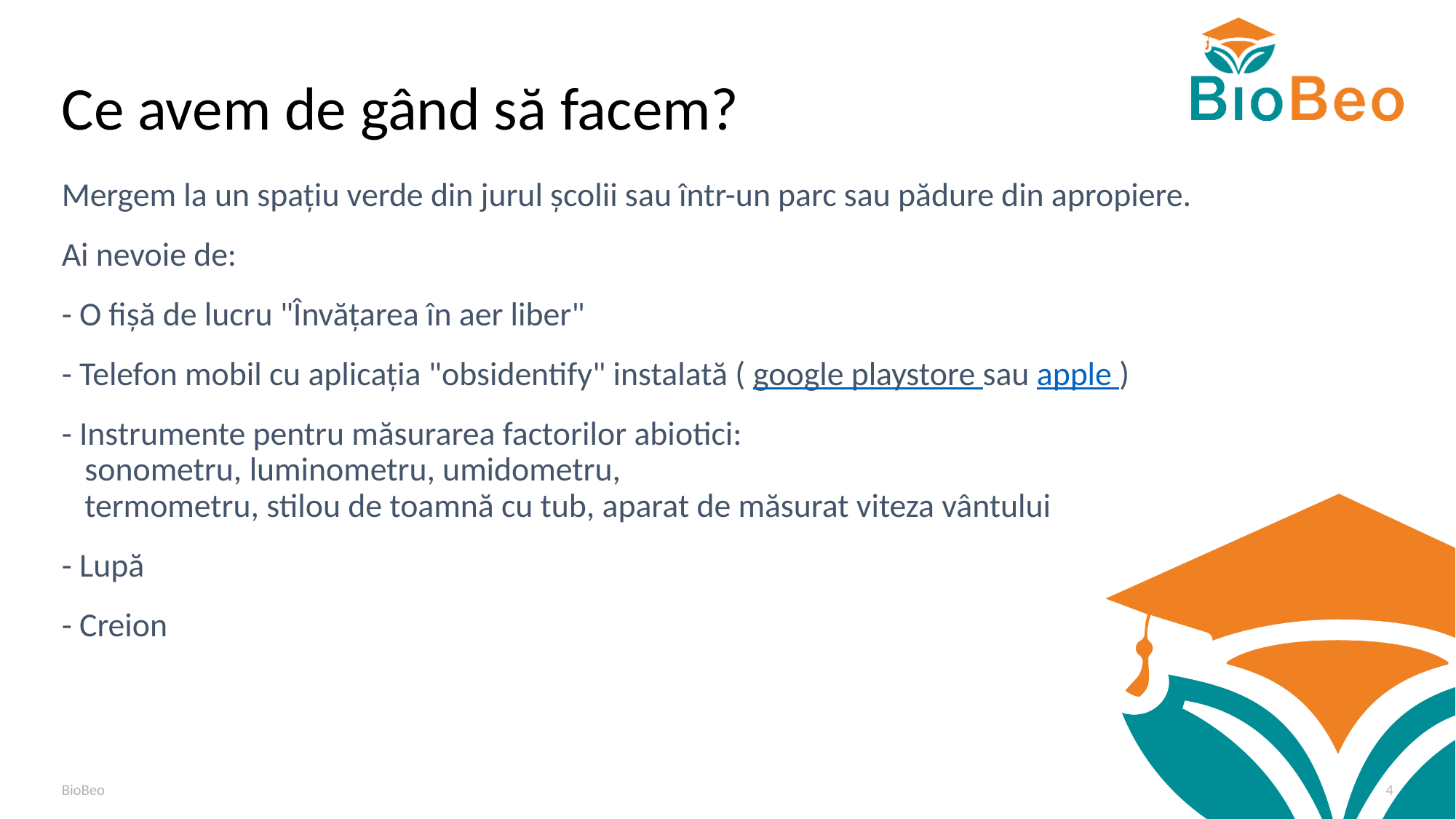

# Ce avem de gând să facem?
Mergem la un spațiu verde din jurul școlii sau într-un parc sau pădure din apropiere.
Ai nevoie de:
- O fișă de lucru "Învățarea în aer liber"
- Telefon mobil cu aplicația "obsidentify" instalată ( google playstore sau apple )
- Instrumente pentru măsurarea factorilor abiotici:
sonometru, luminometru, umidometru,
termometru, stilou de toamnă cu tub, aparat de măsurat viteza vântului
- Lupă
- Creion

BioBeo
4